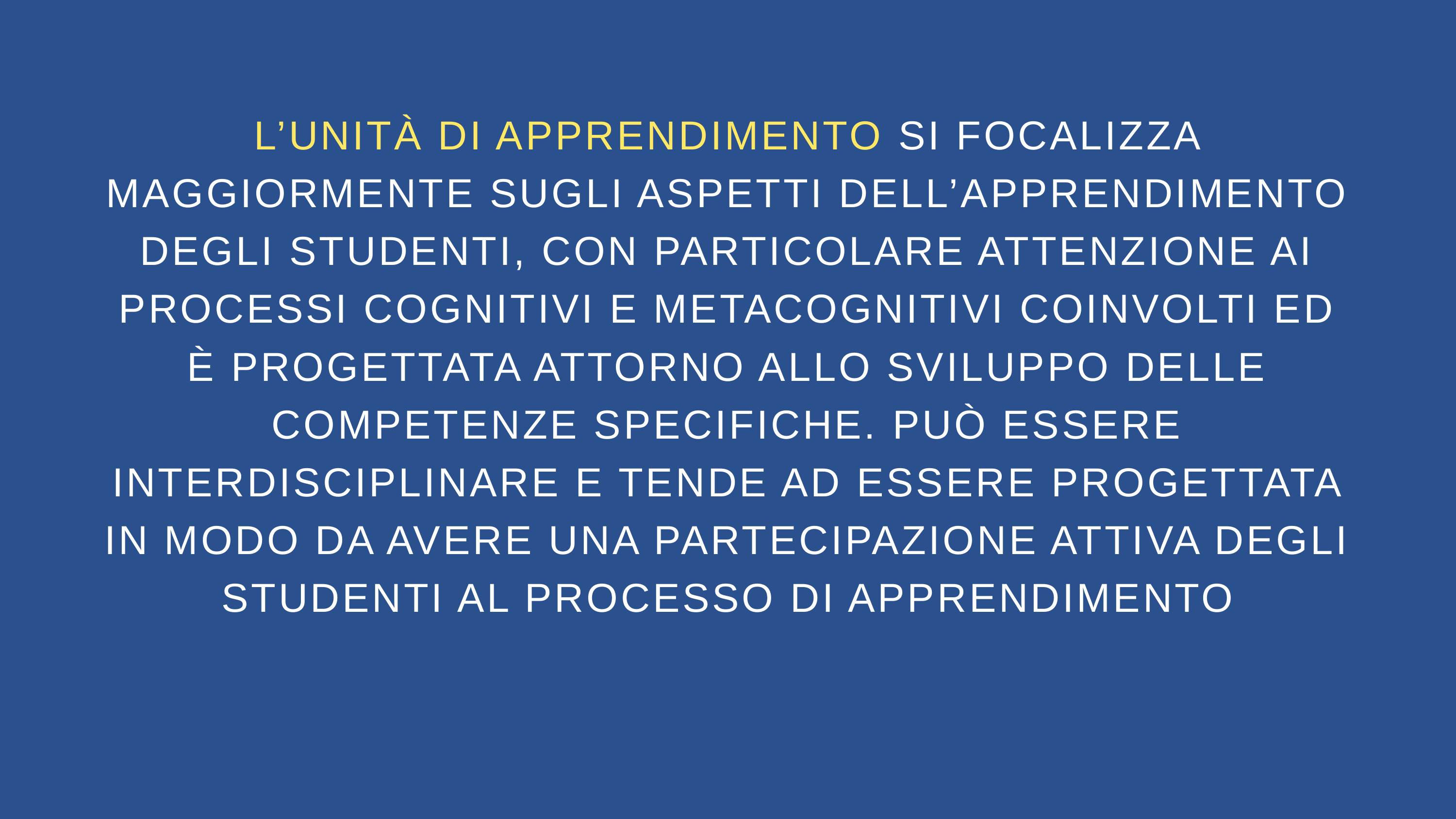

L’UNITÀ DI APPRENDIMENTO SI FOCALIZZA MAGGIORMENTE SUGLI ASPETTI DELL’APPRENDIMENTO DEGLI STUDENTI, CON PARTICOLARE ATTENZIONE AI PROCESSI COGNITIVI E METACOGNITIVI COINVOLTI ED È PROGETTATA ATTORNO ALLO SVILUPPO DELLE COMPETENZE SPECIFICHE. PUÒ ESSERE INTERDISCIPLINARE E TENDE AD ESSERE PROGETTATA IN MODO DA AVERE UNA PARTECIPAZIONE ATTIVA DEGLI STUDENTI AL PROCESSO DI APPRENDIMENTO